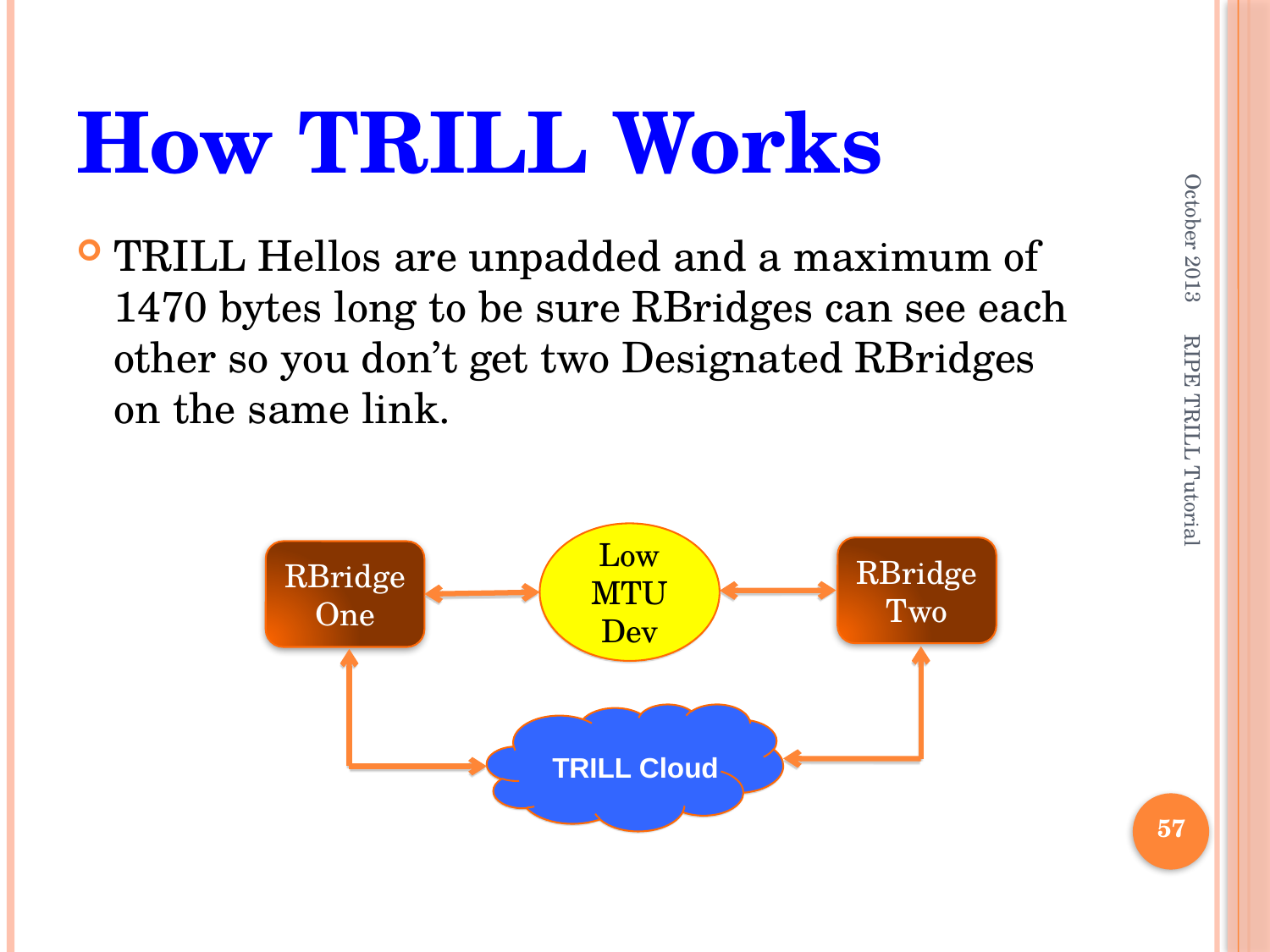

# How TRILL Works
October 2013
TRILL Hellos are unpadded and a maximum of 1470 bytes long to be sure RBridges can see each other so you don’t get two Designated RBridges on the same link.
RIPE TRILL Tutorial
Low MTU Dev
RBridge Two
RBridge One

TRILL Cloud
57